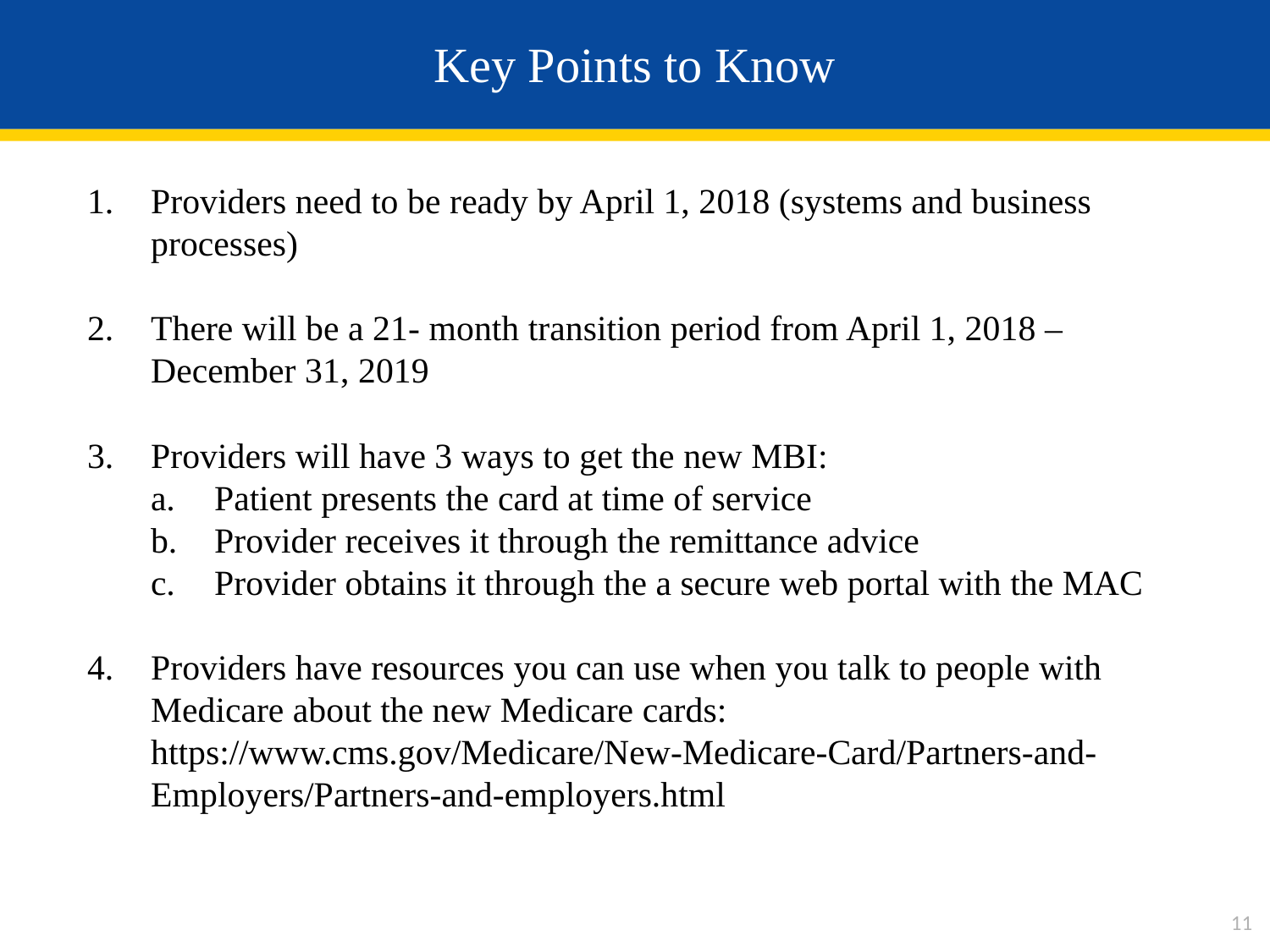

# Key Points to Know
Providers need to be ready by April 1, 2018 (systems and business processes)

There will be a 21- month transition period from April 1, 2018 – December 31, 2019

Providers will have 3 ways to get the new MBI:
Patient presents the card at time of service
Provider receives it through the remittance advice
Provider obtains it through the a secure web portal with the MAC

Providers have resources you can use when you talk to people with Medicare about the new Medicare cards: https://www.cms.gov/Medicare/New-Medicare-Card/Partners-and-Employers/Partners-and-employers.html

11